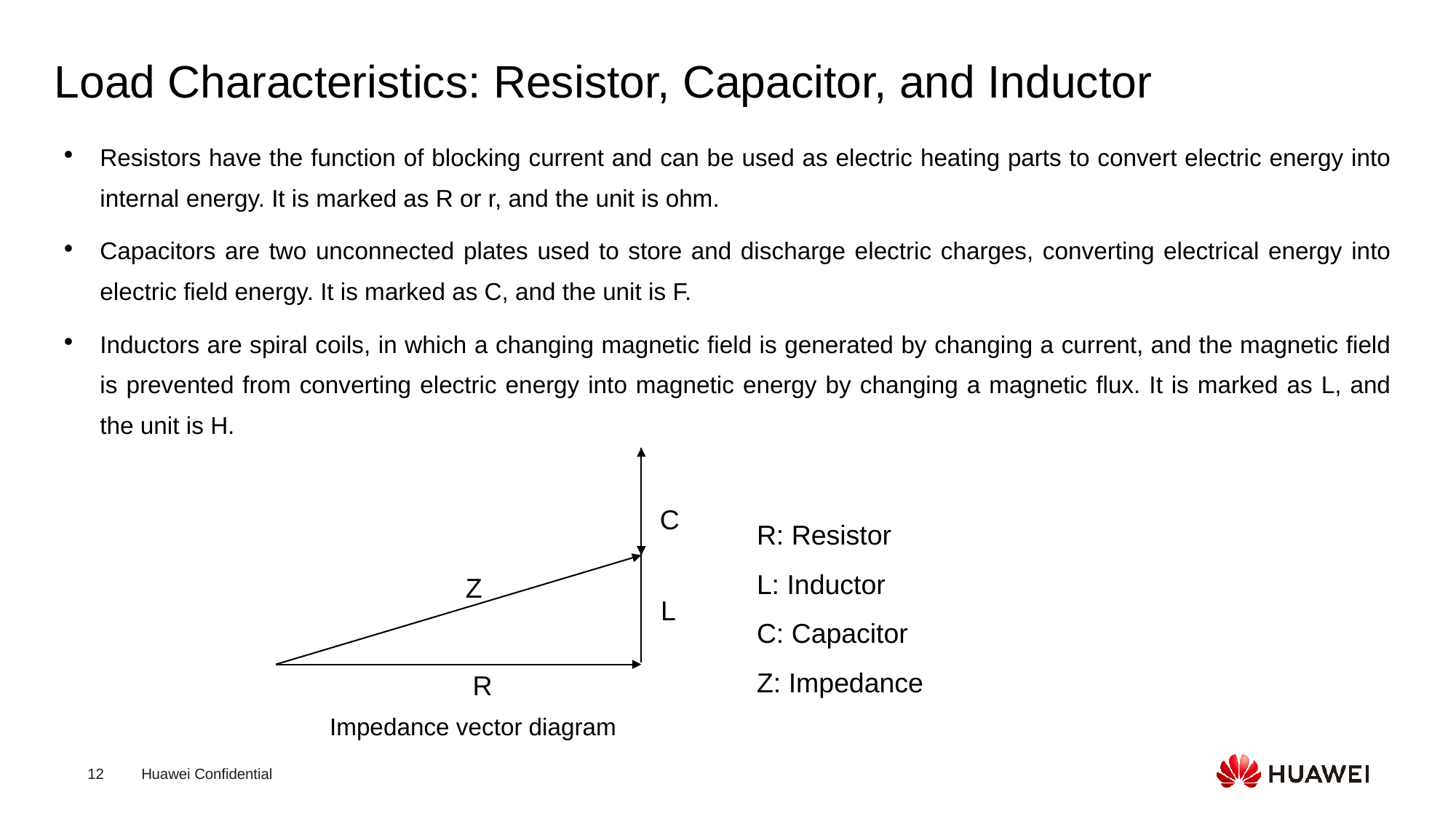

# Load Characteristics: Resistor, Capacitor, and Inductor
Resistors have the function of blocking current and can be used as electric heating parts to convert electric energy into internal energy. It is marked as R or r, and the unit is ohm.
Capacitors are two unconnected plates used to store and discharge electric charges, converting electrical energy into electric field energy. It is marked as C, and the unit is F.
Inductors are spiral coils, in which a changing magnetic field is generated by changing a current, and the magnetic field is prevented from converting electric energy into magnetic energy by changing a magnetic flux. It is marked as L, and the unit is H.
R: Resistor
L: Inductor
C: Capacitor
Z: Impedance
C
Z
L
R
Impedance vector diagram